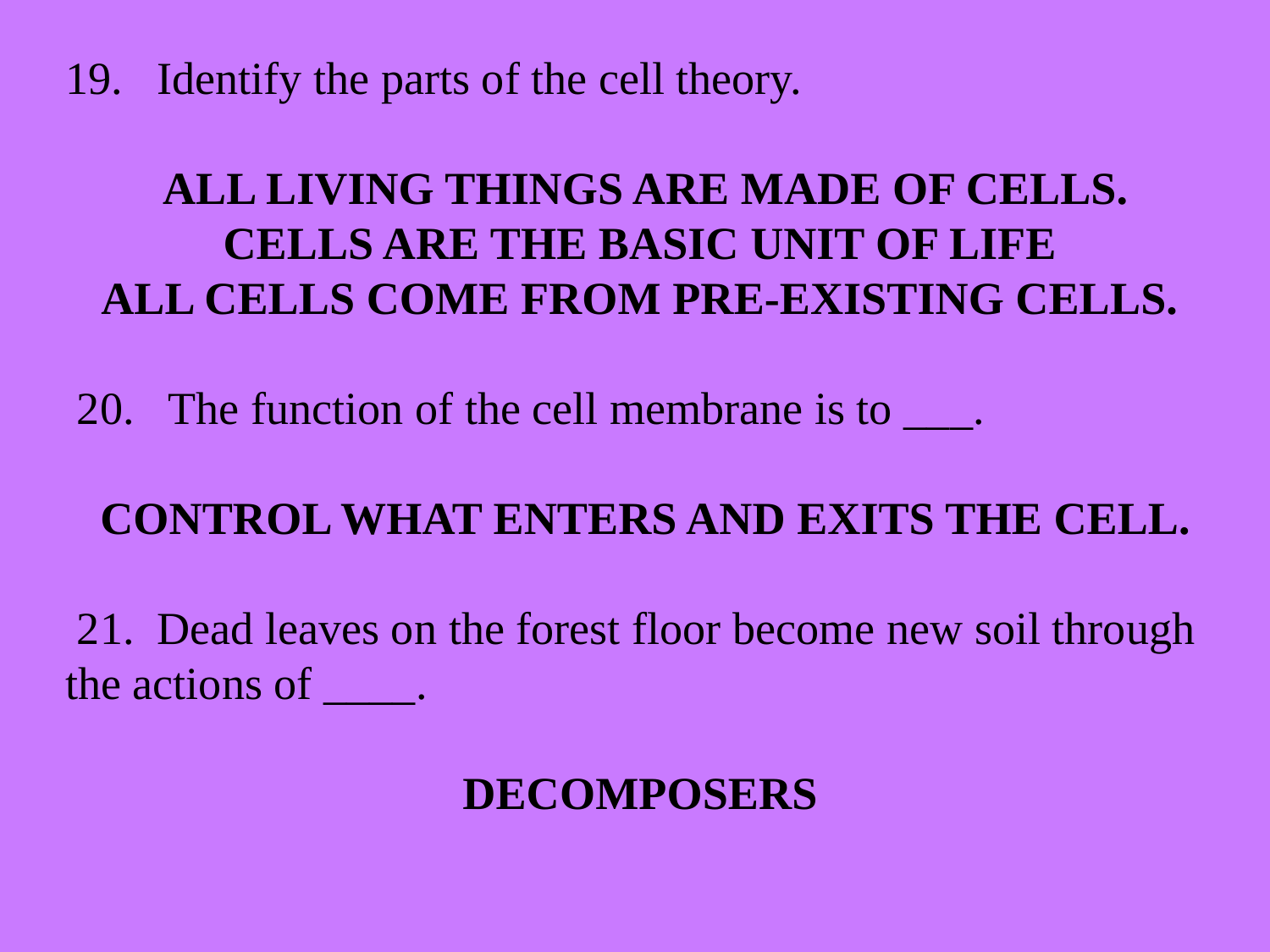

19.   Identify the parts of the cell theory.

 ALL LIVING THINGS ARE MADE OF CELLS.
CELLS ARE THE BASIC UNIT OF LIFE
ALL CELLS COME FROM PRE-EXISTING CELLS.

 20.   The function of the cell membrane is to ___.

 CONTROL WHAT ENTERS AND EXITS THE CELL.

 21.  Dead leaves on the forest floor become new soil through the actions of ____.

DECOMPOSERS